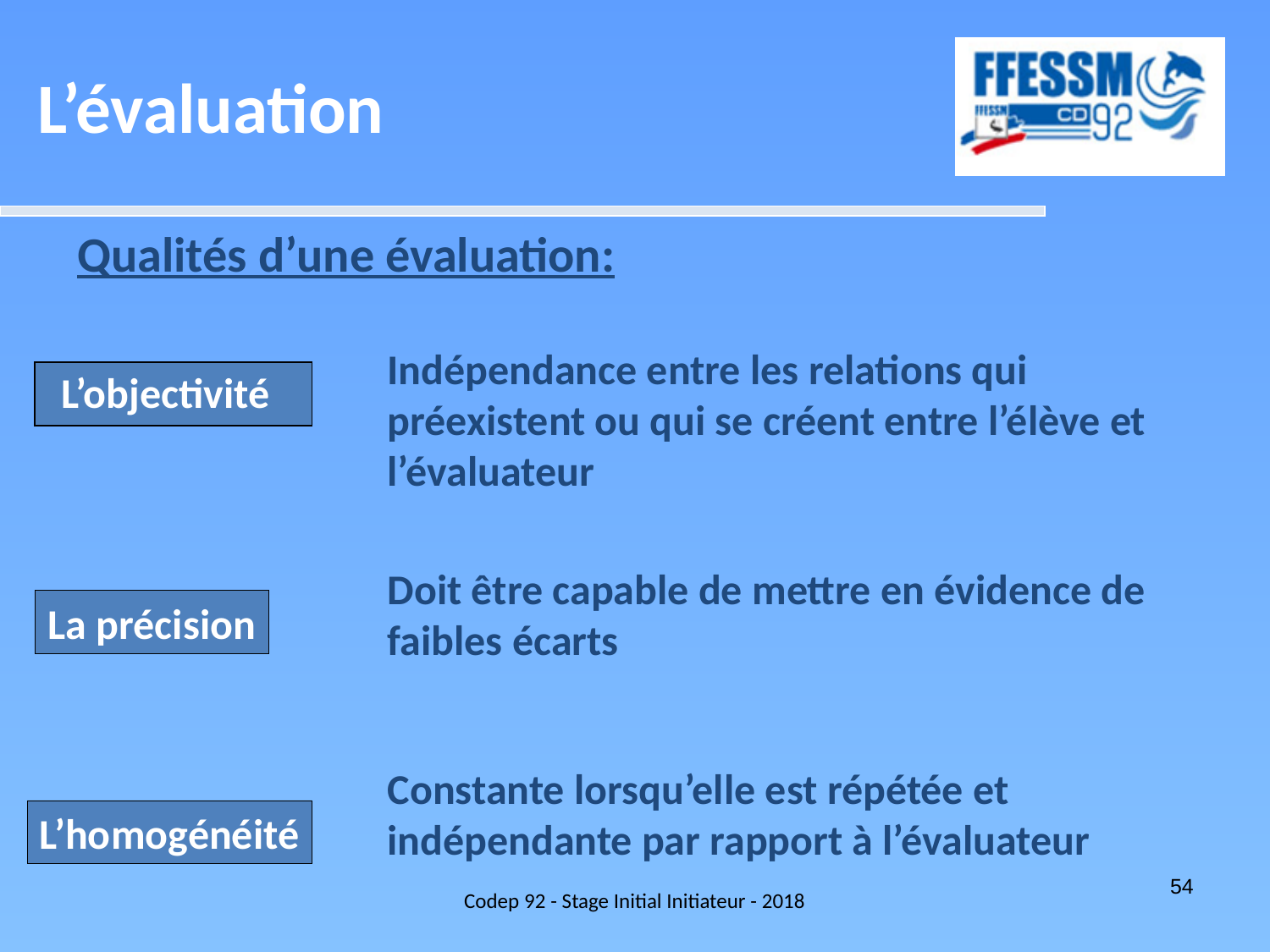

L’évaluation
Qualités d’une évaluation:
Indépendance entre les relations qui préexistent ou qui se créent entre l’élève et l’évaluateur
L’objectivité

Doit être capable de mettre en évidence de faibles écarts
La précision
Constante lorsqu’elle est répétée et indépendante par rapport à l’évaluateur
L’homogénéité
Codep 92 - Stage Initial Initiateur - 2018
54